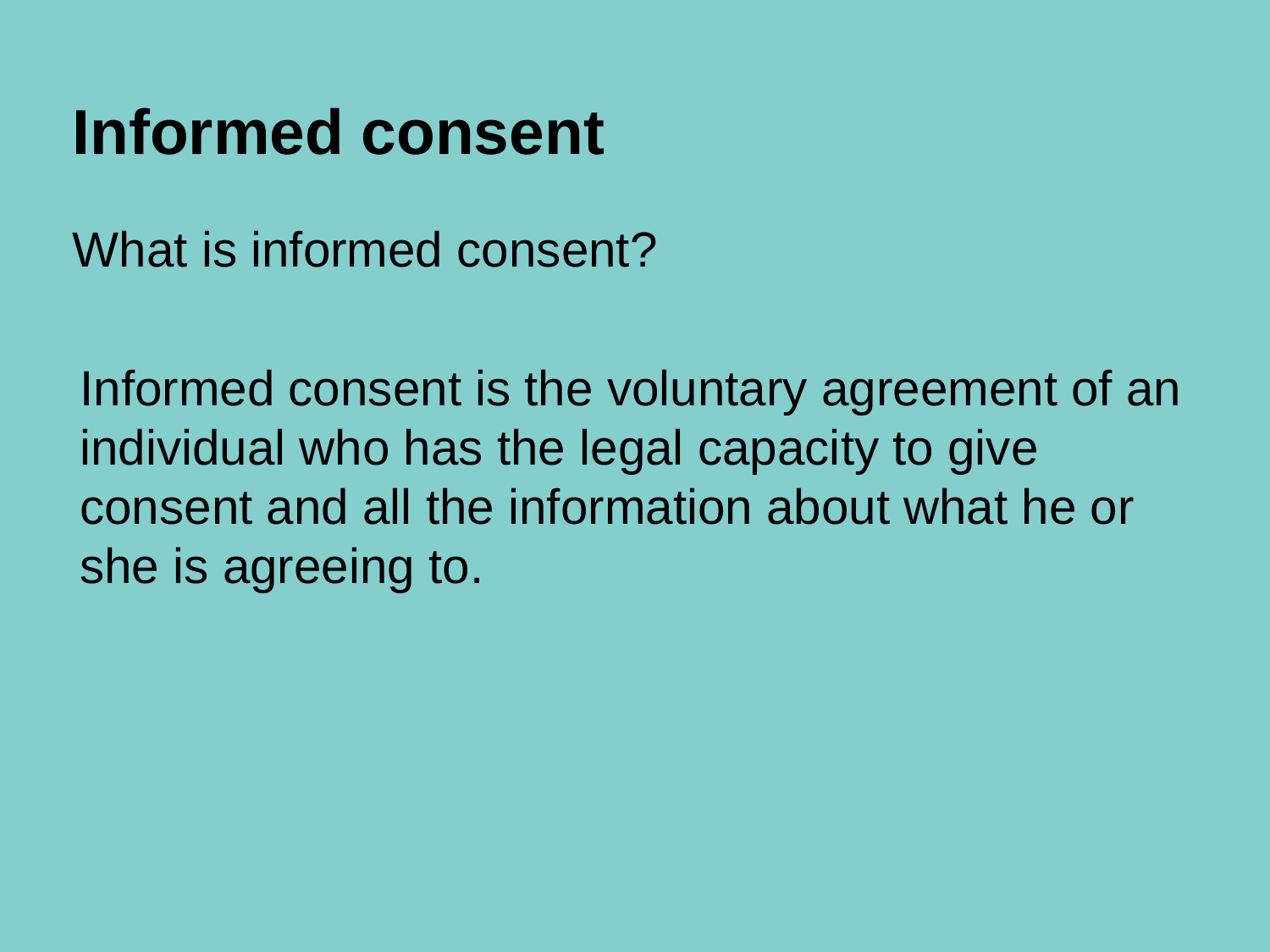

# Informed consent
What is informed consent?

Informed consent is the voluntary agreement of an individual who has the legal capacity to give consent and all the information about what he or she is agreeing to.